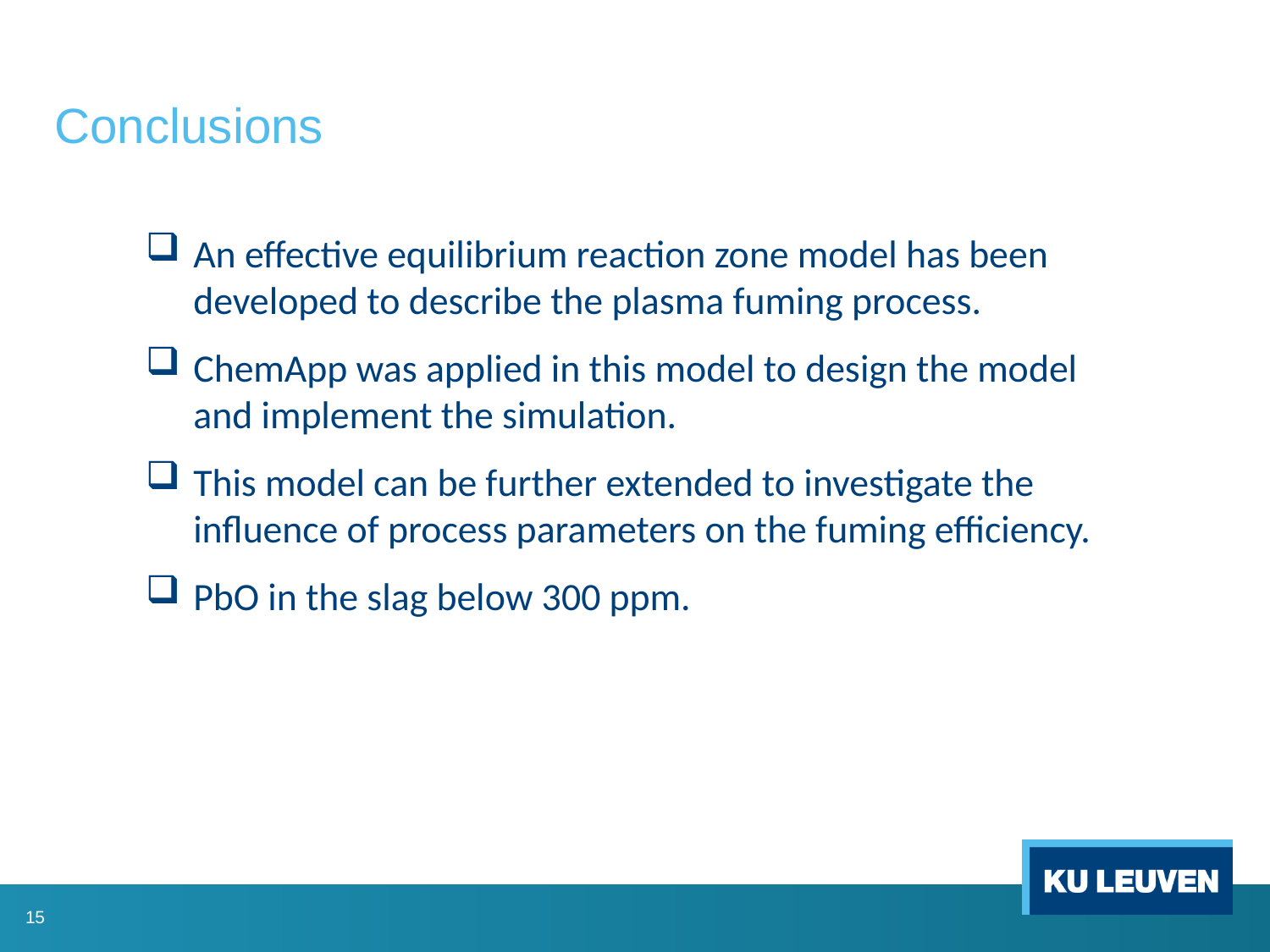

Conclusions
An effective equilibrium reaction zone model has been developed to describe the plasma fuming process.
ChemApp was applied in this model to design the model and implement the simulation.
This model can be further extended to investigate the influence of process parameters on the fuming efficiency.
PbO in the slag below 300 ppm.
15